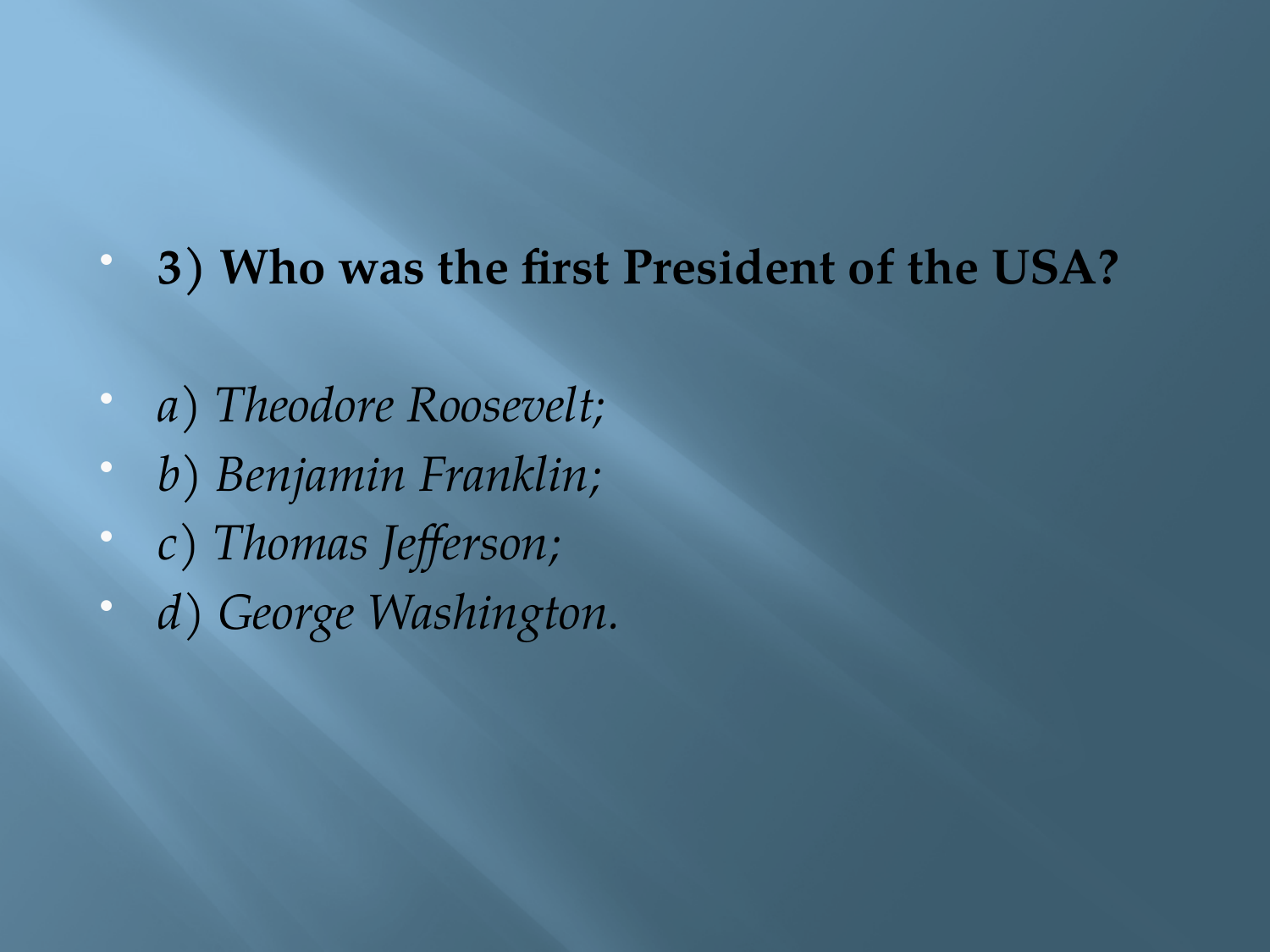

# 3) Who was the first President of the USA?

a) Theodore Roosevelt;
b) Benjamin Franklin;
c) Thomas Jefferson;
d) George Washington.